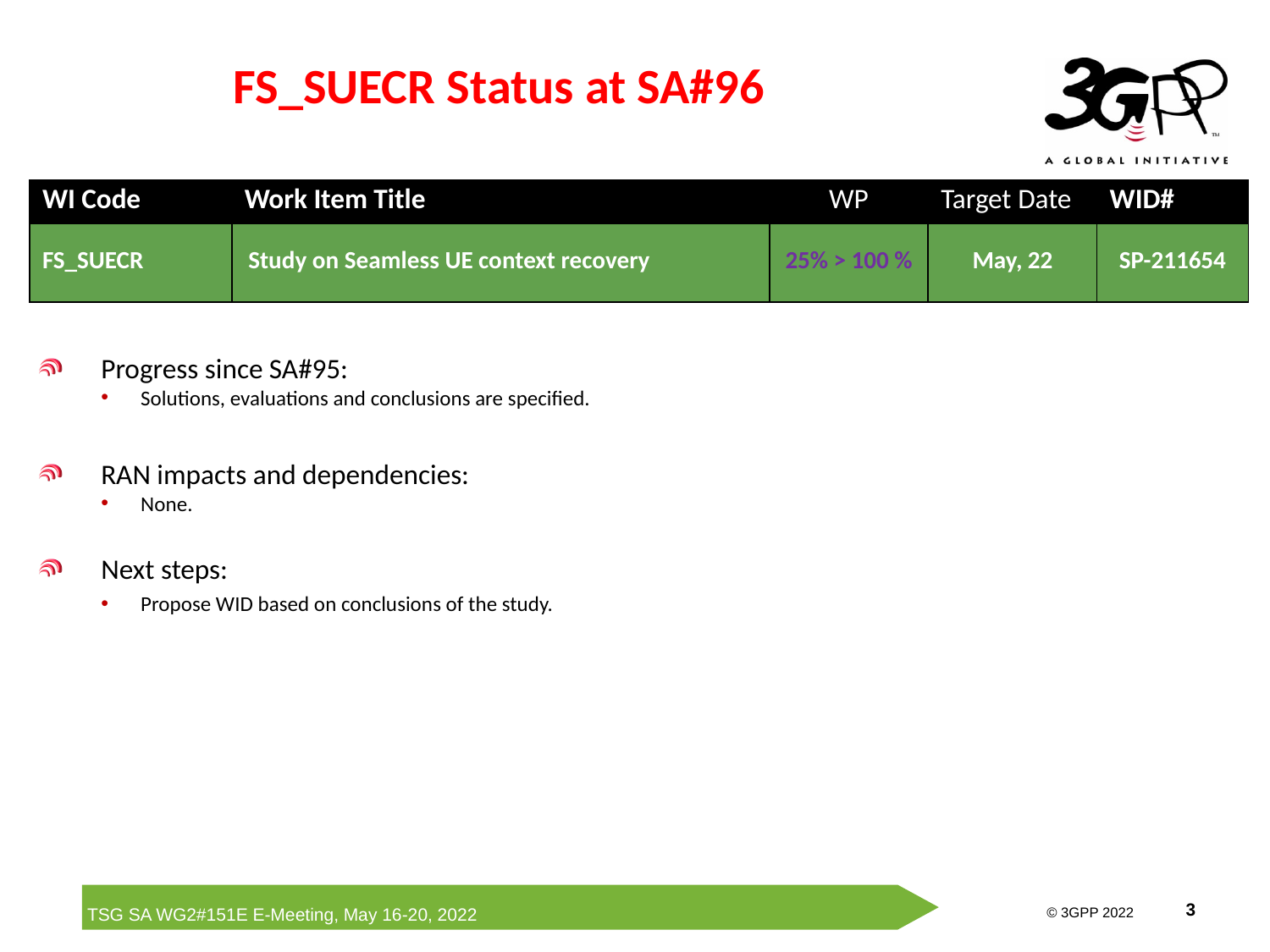

# FS_SUECR Status at SA#96
| WI Code | Work Item Title | WP | Target Date | WID# |
| --- | --- | --- | --- | --- |
| FS\_SUECR | Study on Seamless UE context recovery | 25% > 100 % | May, 22 | SP-211654 |
Progress since SA#95:
Solutions, evaluations and conclusions are specified.

RAN impacts and dependencies:
None.

Next steps:
Propose WID based on conclusions of the study.